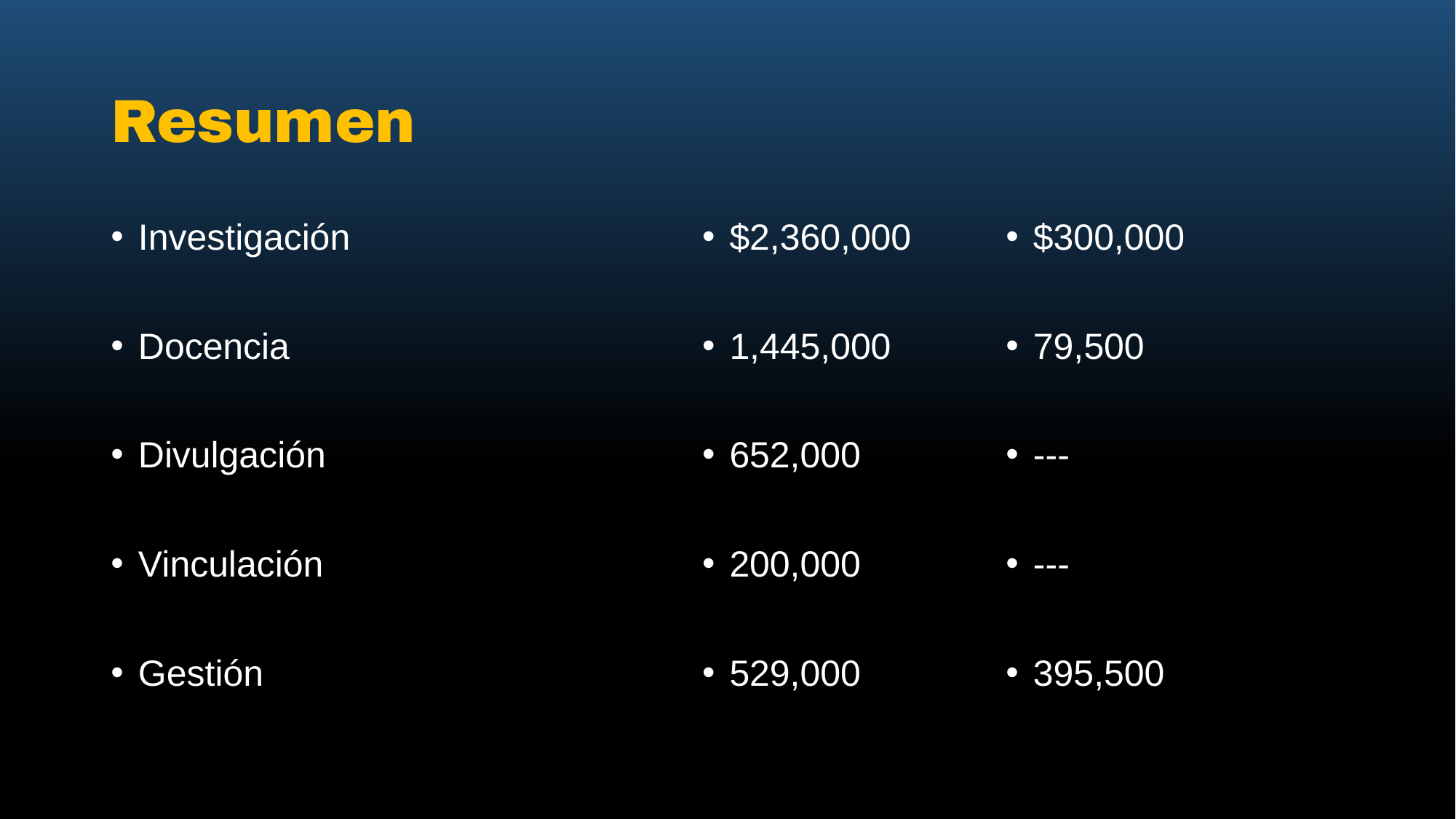

# Resumen

$2,360,000

1,445,000

652,000

200,000

529,000

$300,000

79,500

---

---

395,500

Investigación

Docencia

Divulgación

Vinculación

Gestión